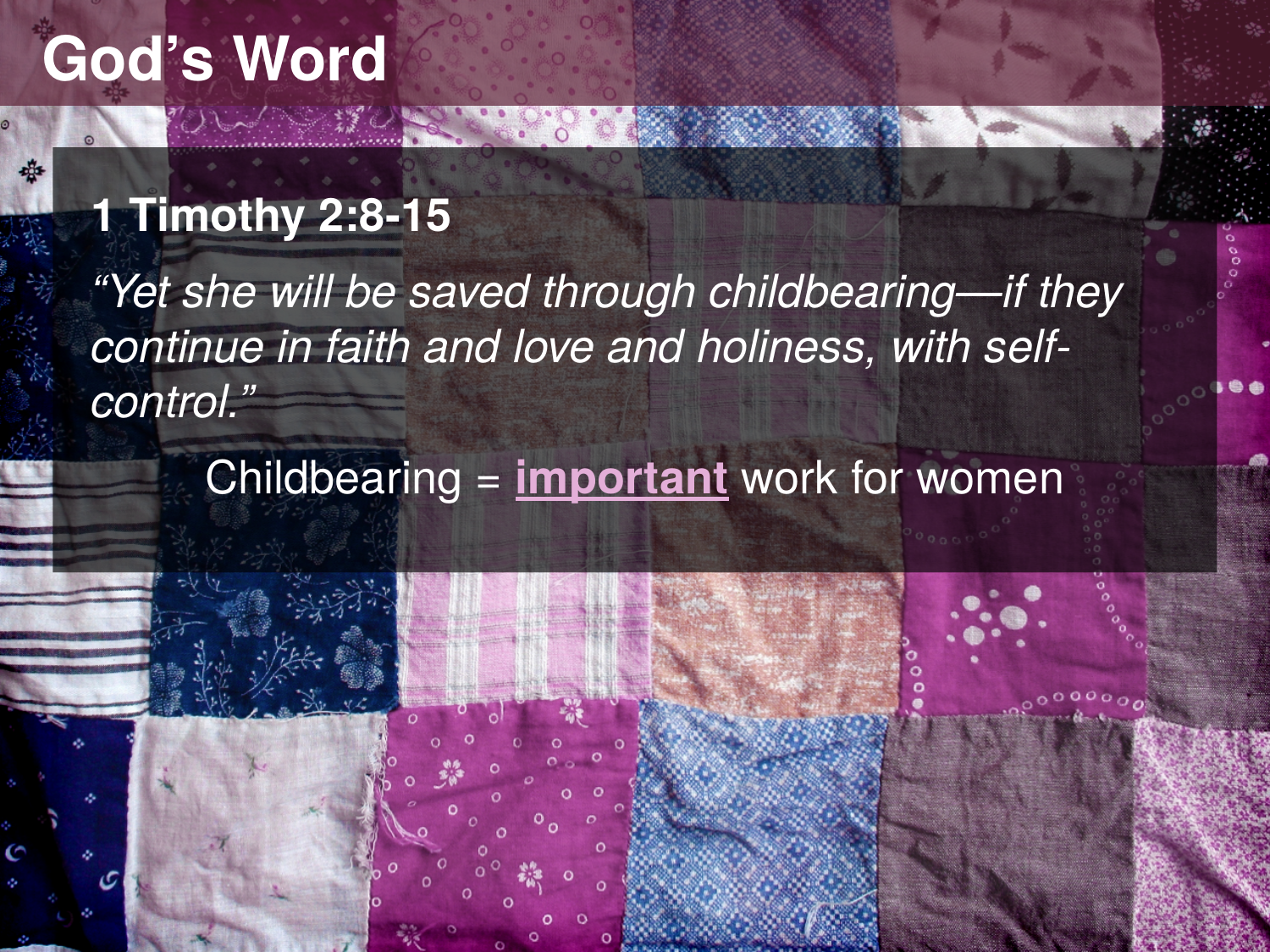

God’s Word
1 Timothy 2:8-15
“Yet she will be saved through childbearing—if they continue in faith and love and holiness, with self-control.”
Childbearing = important work for women